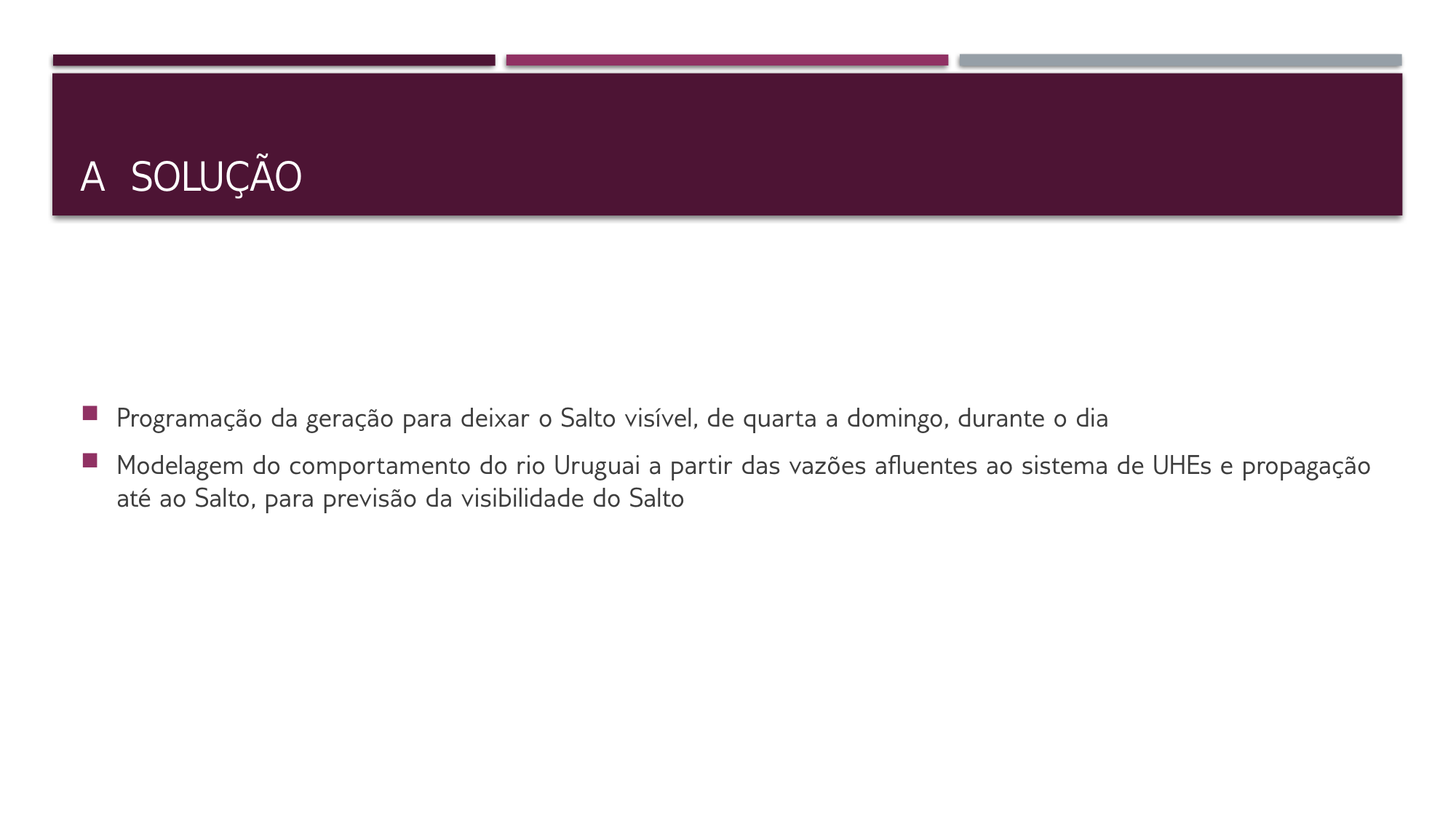

# A  solução
Programação da geração para deixar o Salto visível, de quarta a domingo, durante o dia
Modelagem do comportamento do rio Uruguai a partir das vazões afluentes ao sistema de UHEs e propagação até ao Salto, para previsão da visibilidade do Salto